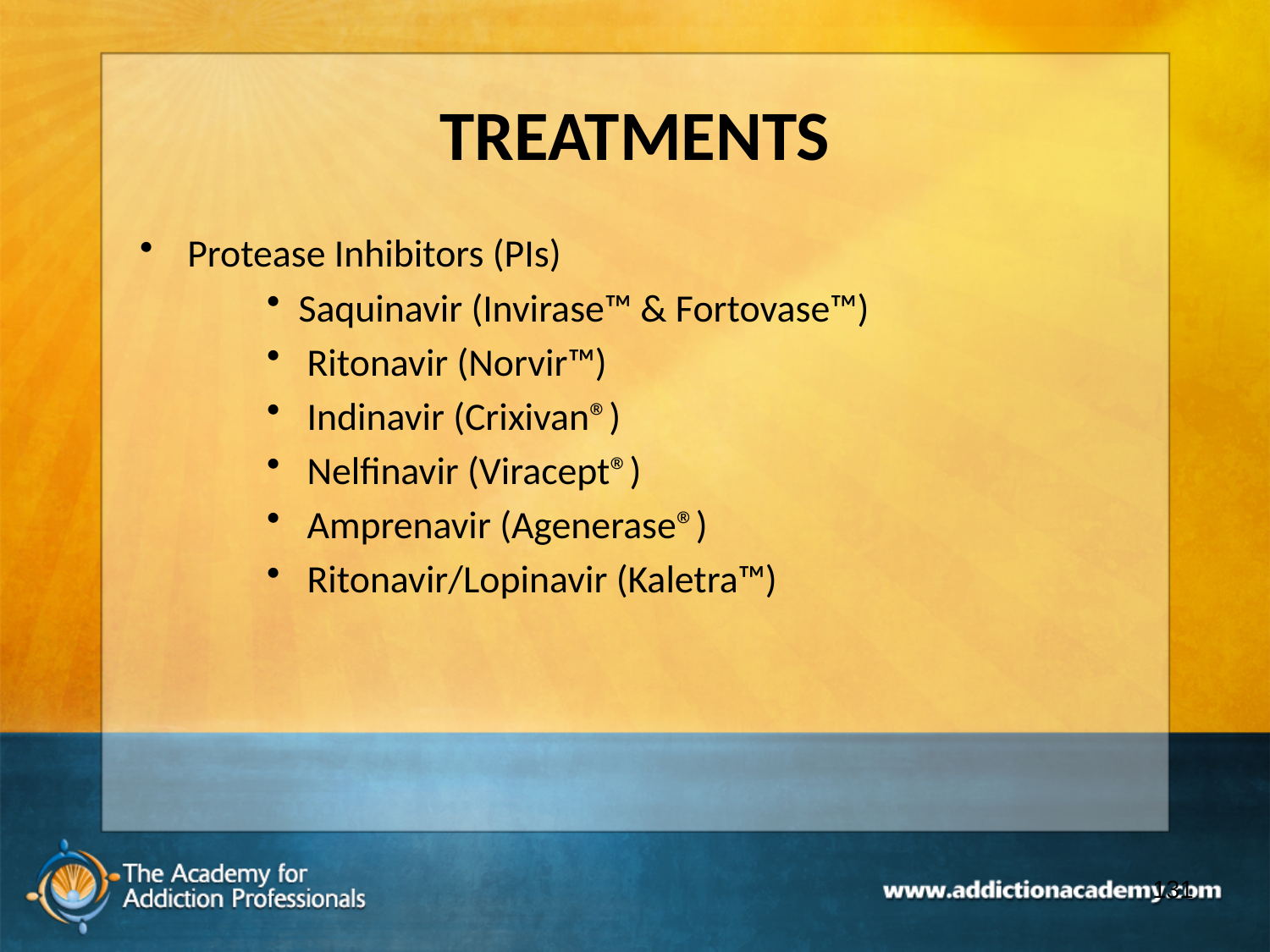

# TREATMENTS
Protease Inhibitors (PIs)
Saquinavir (Invirase™ & Fortovase™)
 Ritonavir (Norvir™)
 Indinavir (Crixivan®)
 Nelfinavir (Viracept®)
 Amprenavir (Agenerase®)
 Ritonavir/Lopinavir (Kaletra™)

131